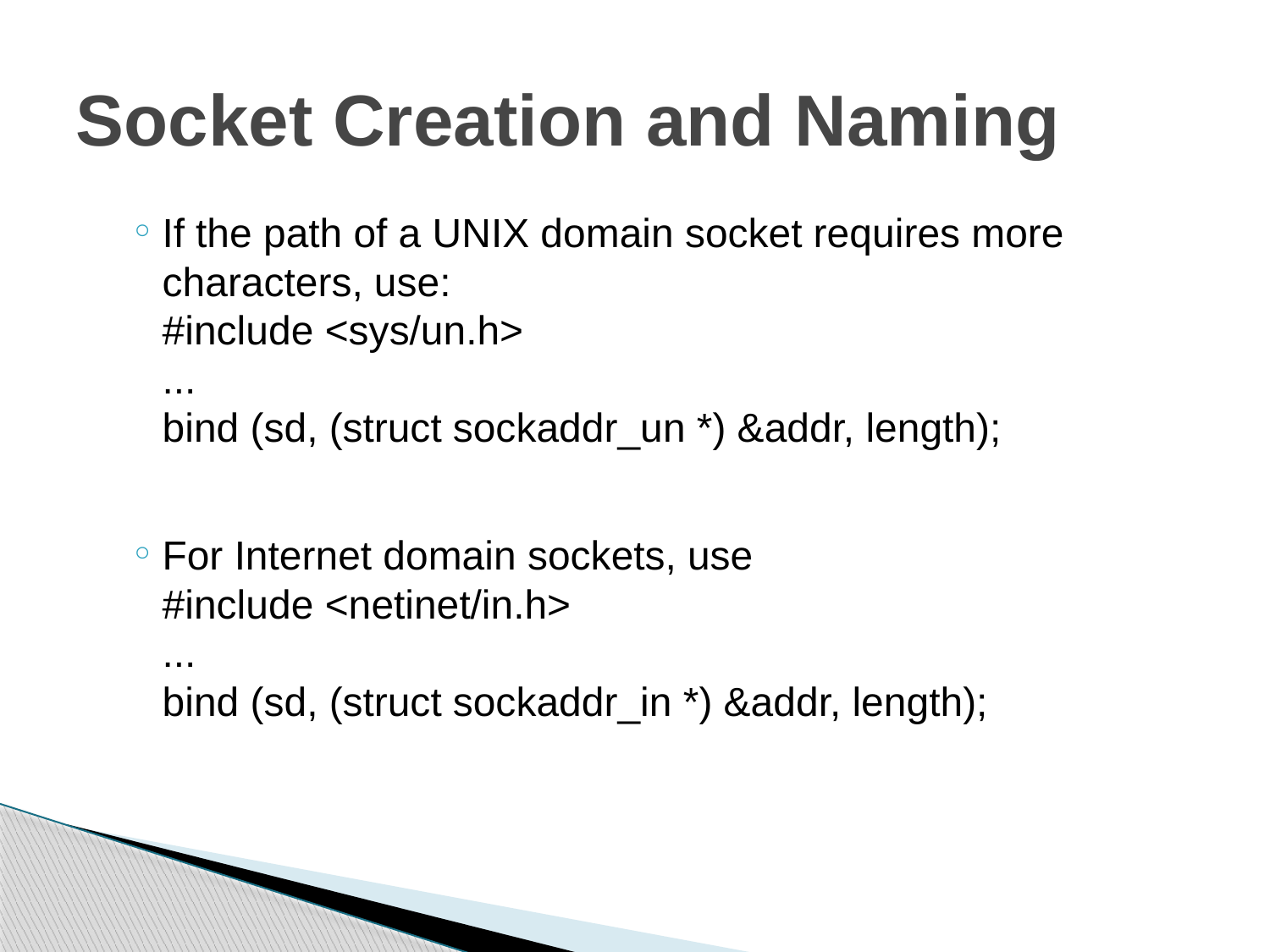

# Socket Creation and Naming
If the path of a UNIX domain socket requires more characters, use:
#include <sys/un.h>
...
bind (sd, (struct sockaddr_un *) &addr, length);

For Internet domain sockets, use
#include <netinet/in.h>
...
bind (sd, (struct sockaddr_in *) &addr, length);